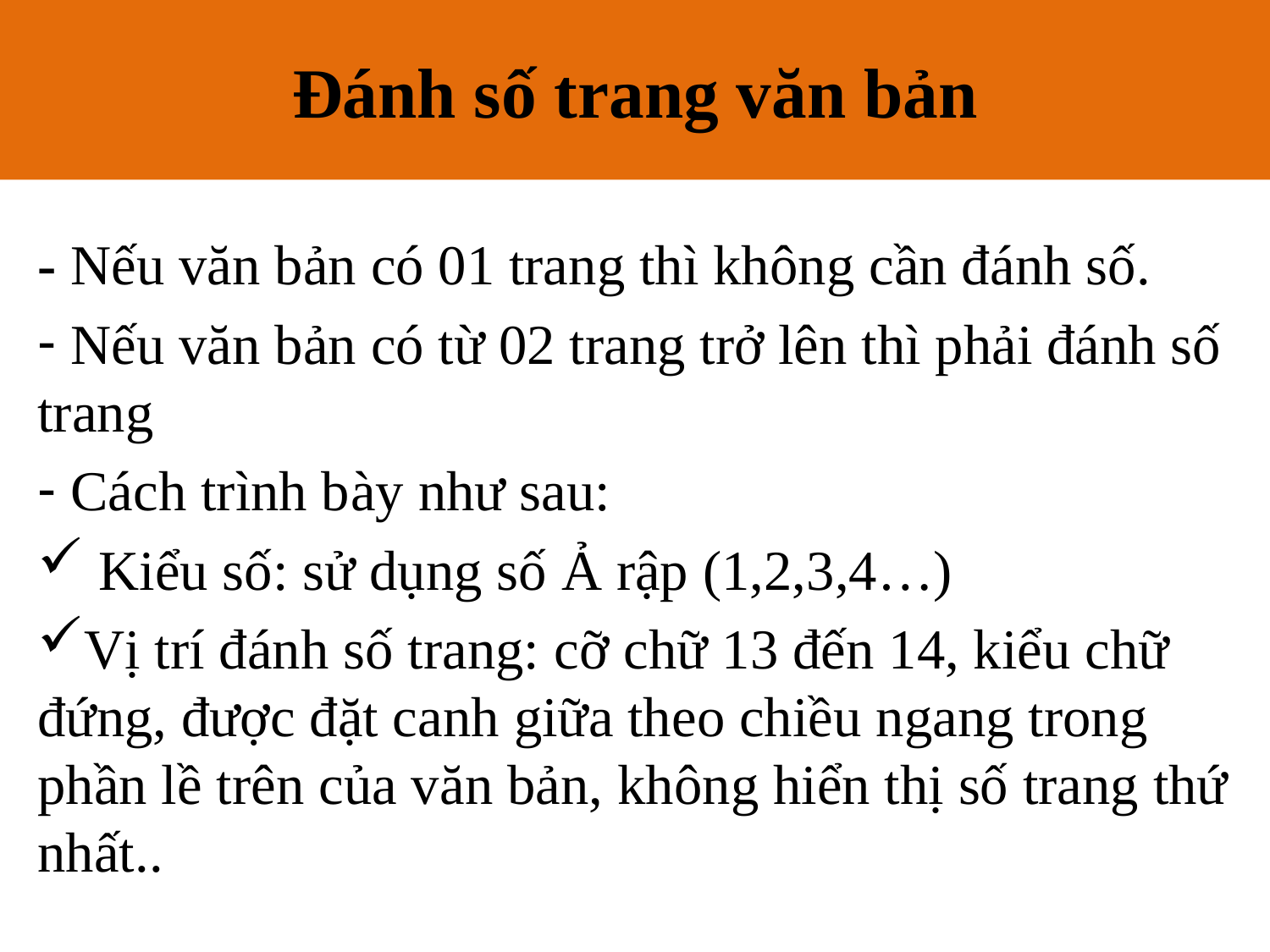

Đánh số trang văn bản
# 3.Khổ giấy, kiểu trình bày, định lề  và đánh số trang văn bản
- Nếu văn bản có 01 trang thì không cần đánh số.
 Nếu văn bản có từ 02 trang trở lên thì phải đánh số trang
 Cách trình bày như sau:
 Kiểu số: sử dụng số Ả rập (1,2,3,4…)
Vị trí đánh số trang: cỡ chữ 13 đến 14, kiểu chữ đứng, được đặt canh giữa theo chiều ngang trong phần lề trên của văn bản, không hiển thị số trang thứ nhất..